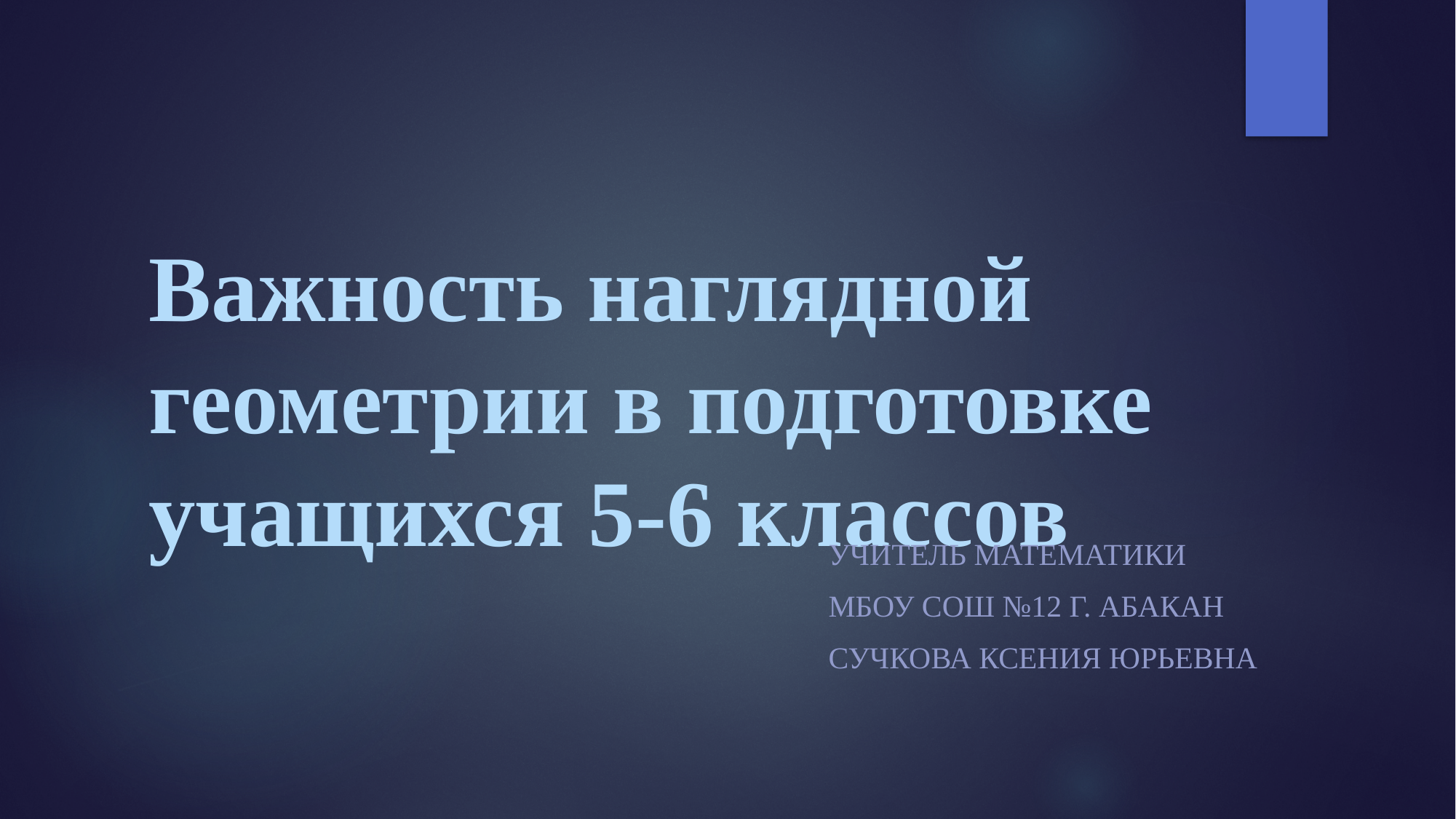

# Важность наглядной геометрии в подготовке учащихся 5-6 классов
Учитель математики
МБОУ СОШ №12 г. Абакан
Сучкова Ксения Юрьевна